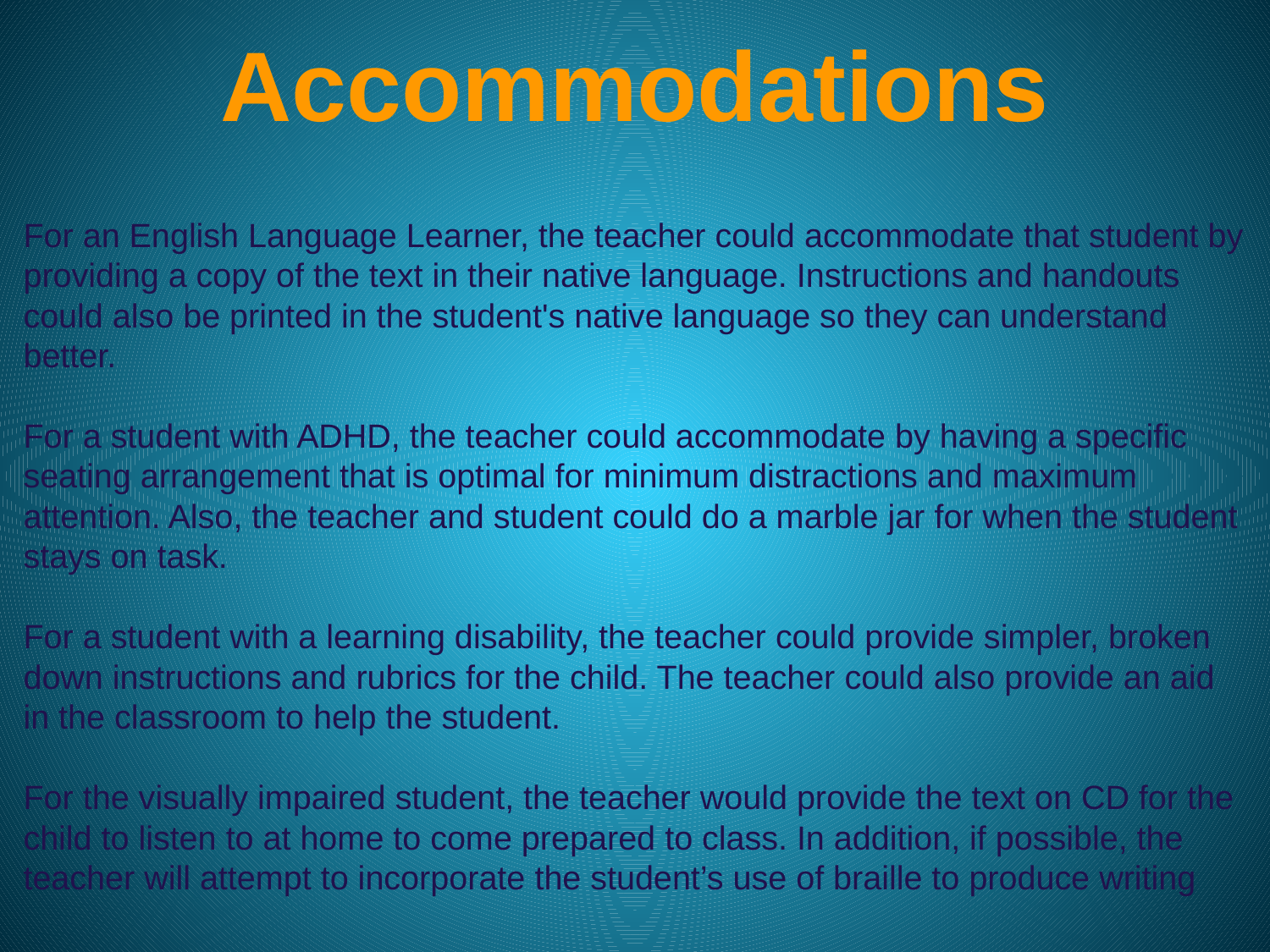

# Accommodations
For an English Language Learner, the teacher could accommodate that student by providing a copy of the text in their native language. Instructions and handouts could also be printed in the student's native language so they can understand better.

For a student with ADHD, the teacher could accommodate by having a specific seating arrangement that is optimal for minimum distractions and maximum attention. Also, the teacher and student could do a marble jar for when the student stays on task.

For a student with a learning disability, the teacher could provide simpler, broken down instructions and rubrics for the child. The teacher could also provide an aid in the classroom to help the student.

For the visually impaired student, the teacher would provide the text on CD for the child to listen to at home to come prepared to class. In addition, if possible, the teacher will attempt to incorporate the student’s use of braille to produce writing